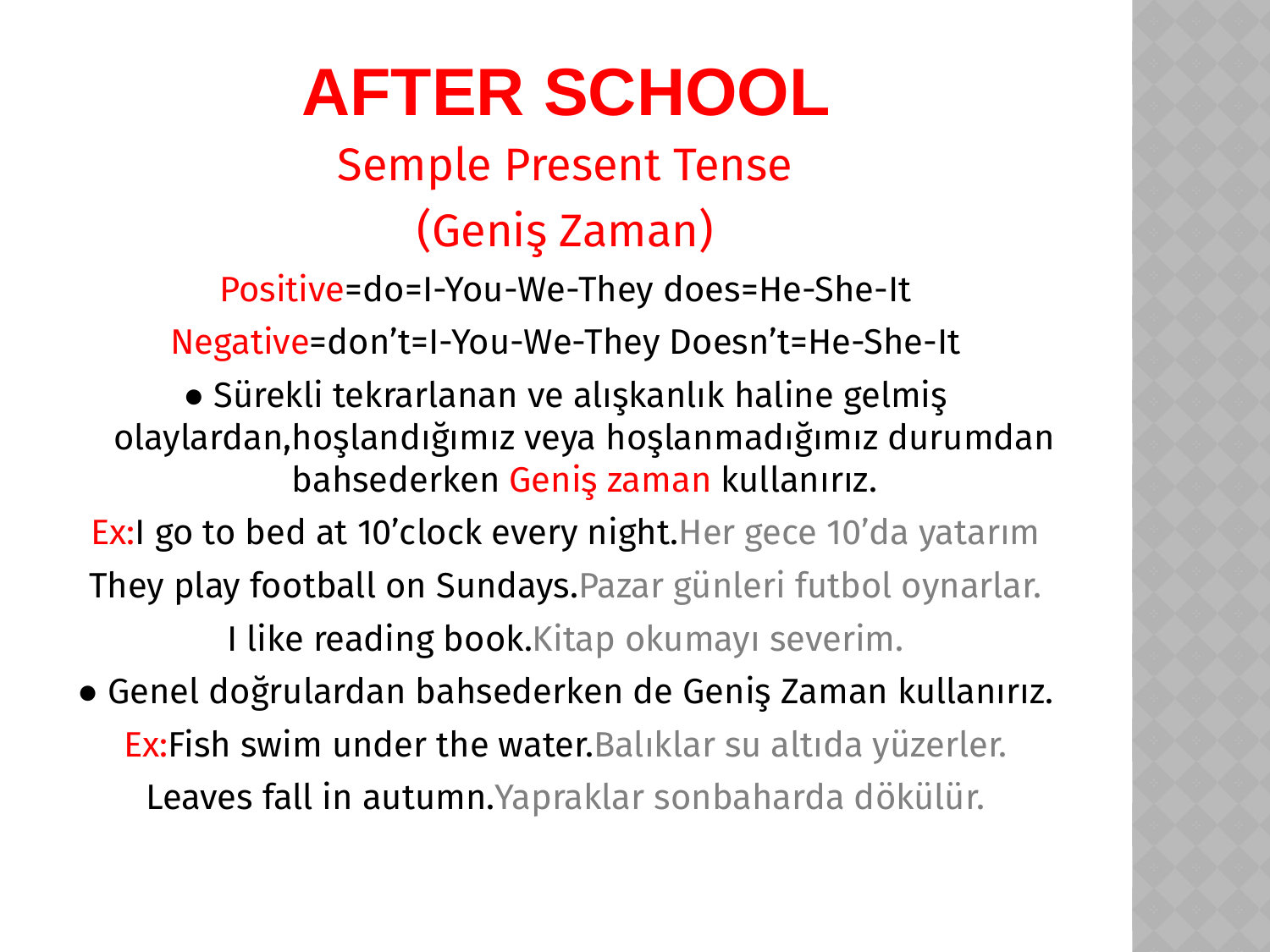

# AFTER SCHOOL
Semple Present Tense
(Geniş Zaman)
Positive=do=I-You-We-They does=He-She-It
Negative=don’t=I-You-We-They Doesn’t=He-She-It
● Sürekli tekrarlanan ve alışkanlık haline gelmiş olaylardan,hoşlandığımız veya hoşlanmadığımız durumdan bahsederken Geniş zaman kullanırız.
Ex:I go to bed at 10’clock every night.Her gece 10’da yatarım
They play football on Sundays.Pazar günleri futbol oynarlar.
I like reading book.Kitap okumayı severim.
● Genel doğrulardan bahsederken de Geniş Zaman kullanırız.
Ex:Fish swim under the water.Balıklar su altıda yüzerler.
Leaves fall in autumn.Yapraklar sonbaharda dökülür.